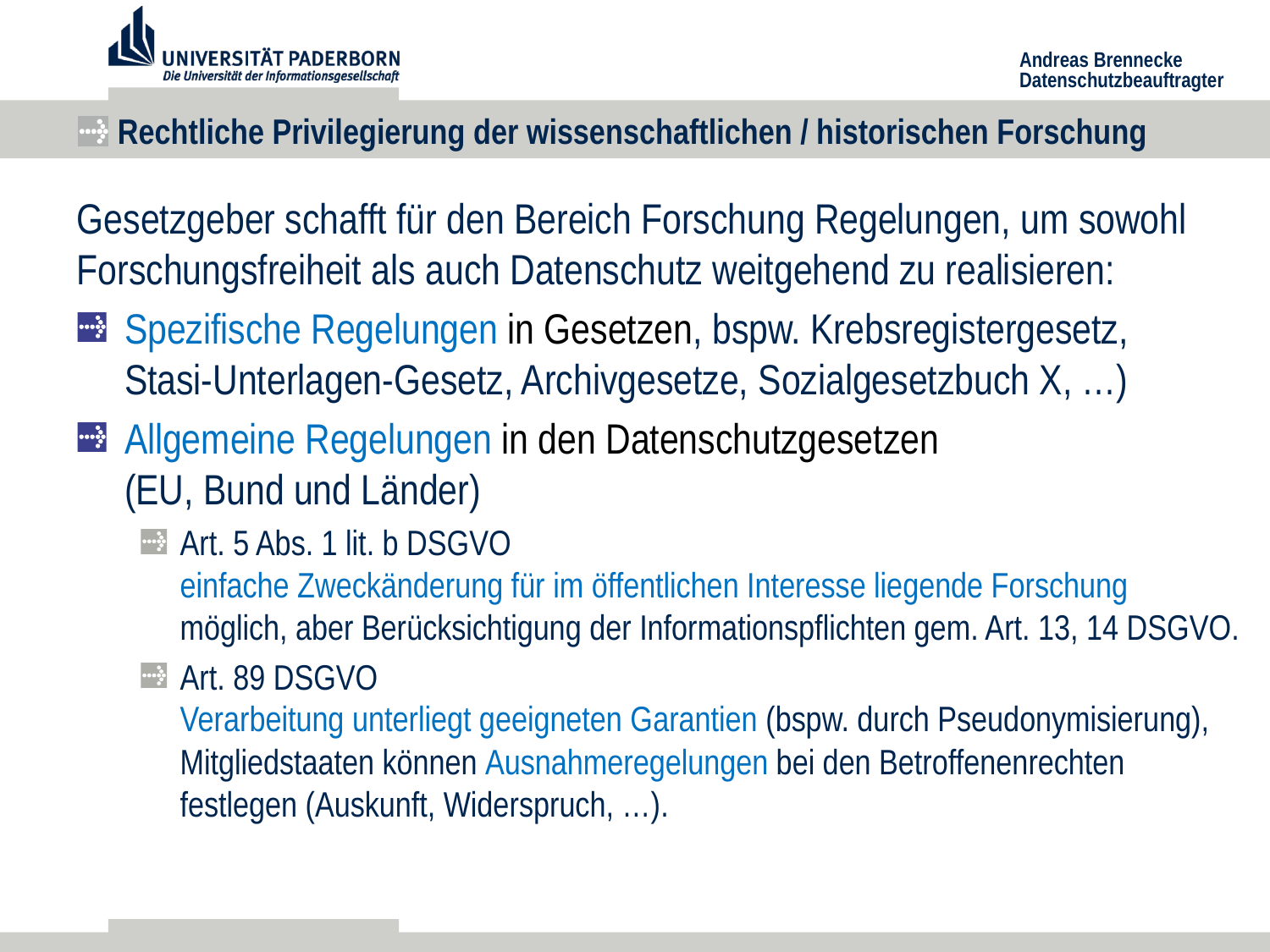

# Rechtliche Privilegierung der wissenschaftlichen / historischen Forschung
Gesetzgeber schafft für den Bereich Forschung Regelungen, um sowohl Forschungsfreiheit als auch Datenschutz weitgehend zu realisieren:
Spezifische Regelungen in Gesetzen, bspw. Krebsregistergesetz,
Stasi-Unterlagen-Gesetz, Archivgesetze, Sozialgesetzbuch X, …)
Allgemeine Regelungen in den Datenschutzgesetzen
(EU, Bund und Länder)
Art. 5 Abs. 1 lit. b DSGVO
einfache Zweckänderung für im öffentlichen Interesse liegende Forschung
möglich, aber Berücksichtigung der Informationspflichten gem. Art. 13, 14 DSGVO.
Art. 89 DSGVO
Verarbeitung unterliegt geeigneten Garantien (bspw. durch Pseudonymisierung), Mitgliedstaaten können Ausnahmeregelungen bei den Betroffenenrechten festlegen (Auskunft, Widerspruch, …).